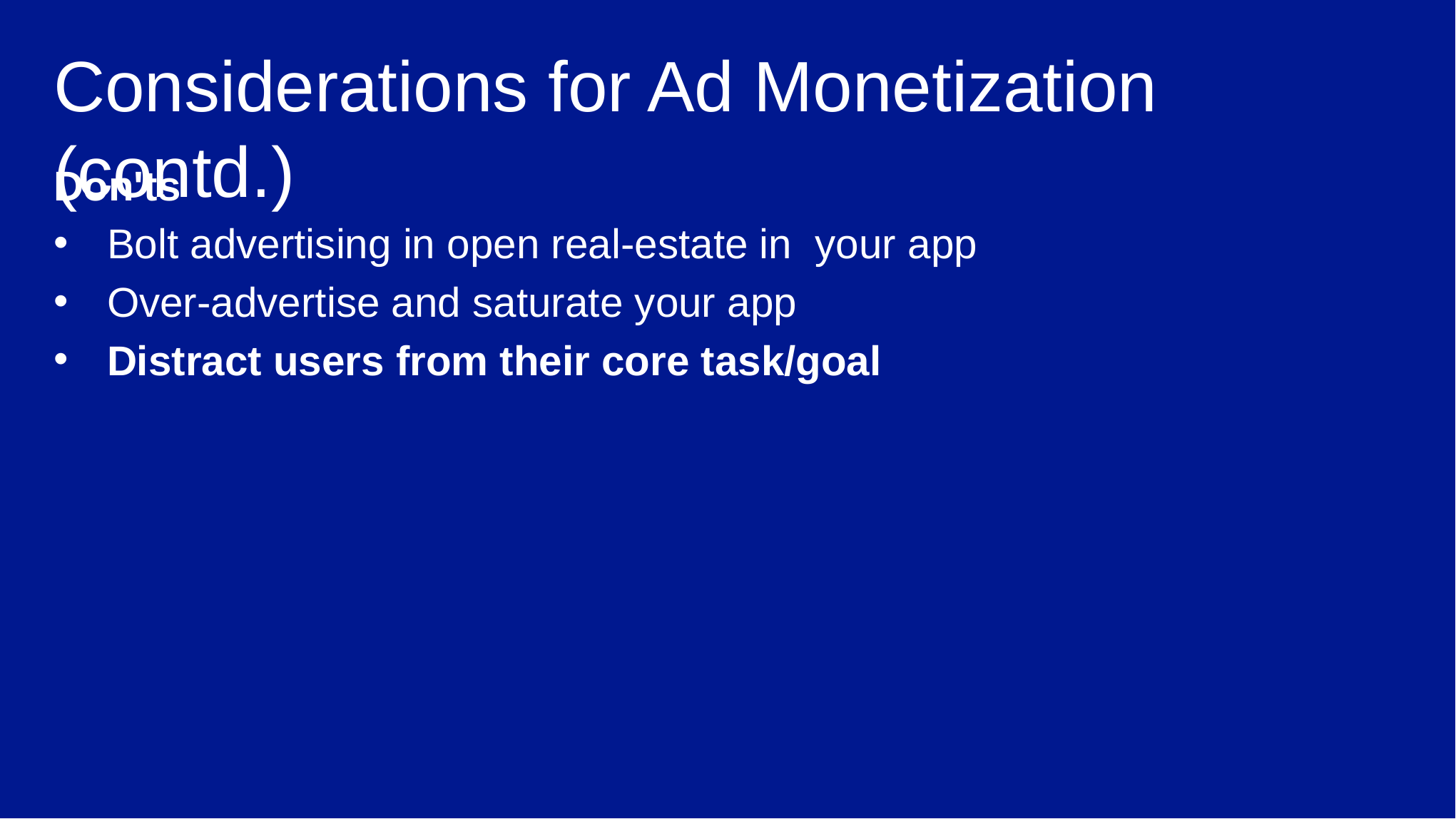

# Considerations for Ad Monetization (contd.)
Don'ts
Bolt advertising in open real-estate in  your app
Over-advertise and saturate your app
Distract users from their core task/goal